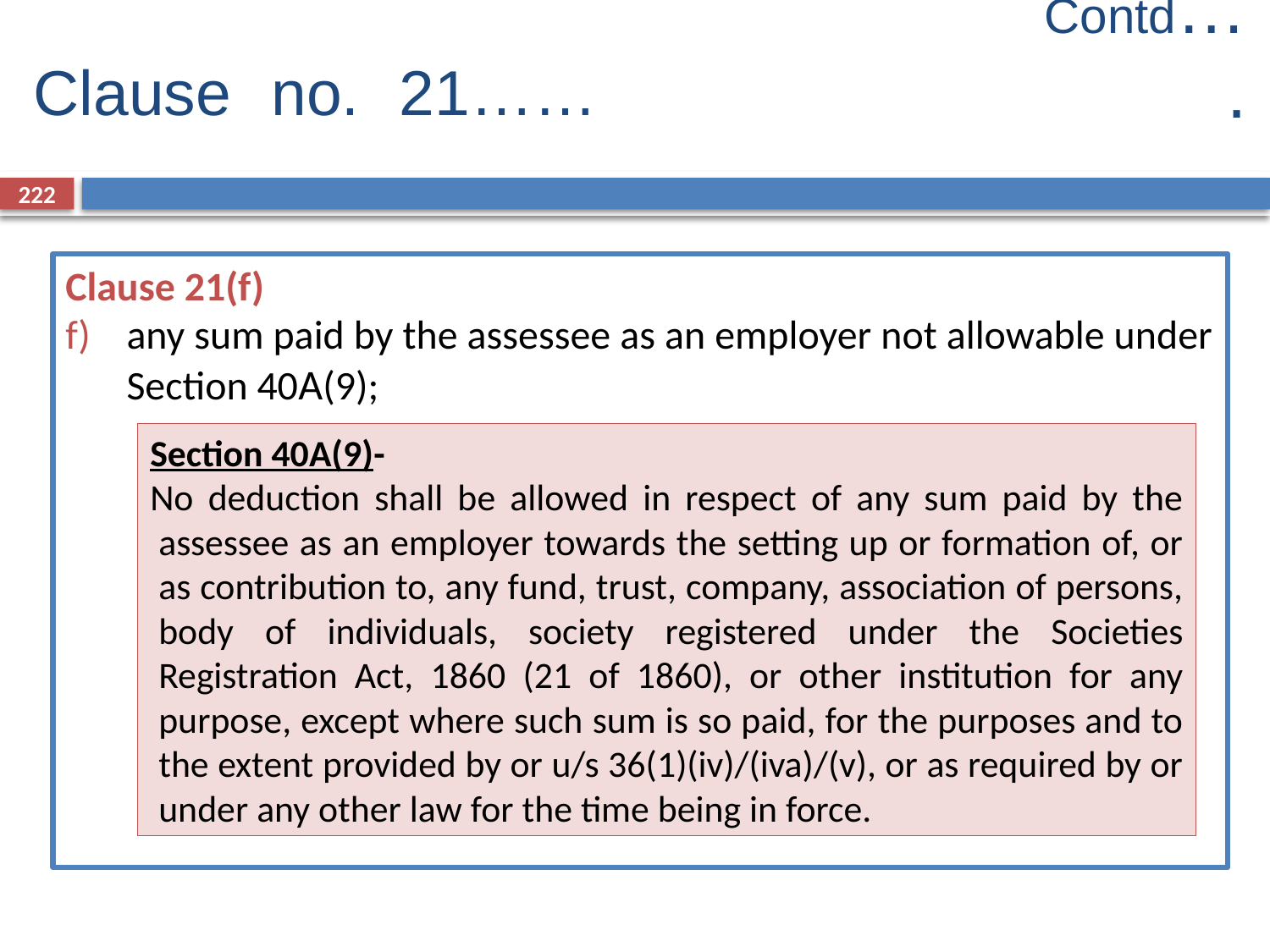

Contd….

Clause no. 21……
222
Clause 21(f)
any sum paid by the assessee as an employer not allowable under Section 40A(9);
Section 40A(9)-
No deduction shall be allowed in respect of any sum paid by the assessee as an employer towards the setting up or formation of, or as contribution to, any fund, trust, company, association of persons, body of individuals, society registered under the Societies Registration Act, 1860 (21 of 1860), or other institution for any purpose, except where such sum is so paid, for the purposes and to the extent provided by or u/s 36(1)(iv)/(iva)/(v), or as required by or under any other law for the time being in force.